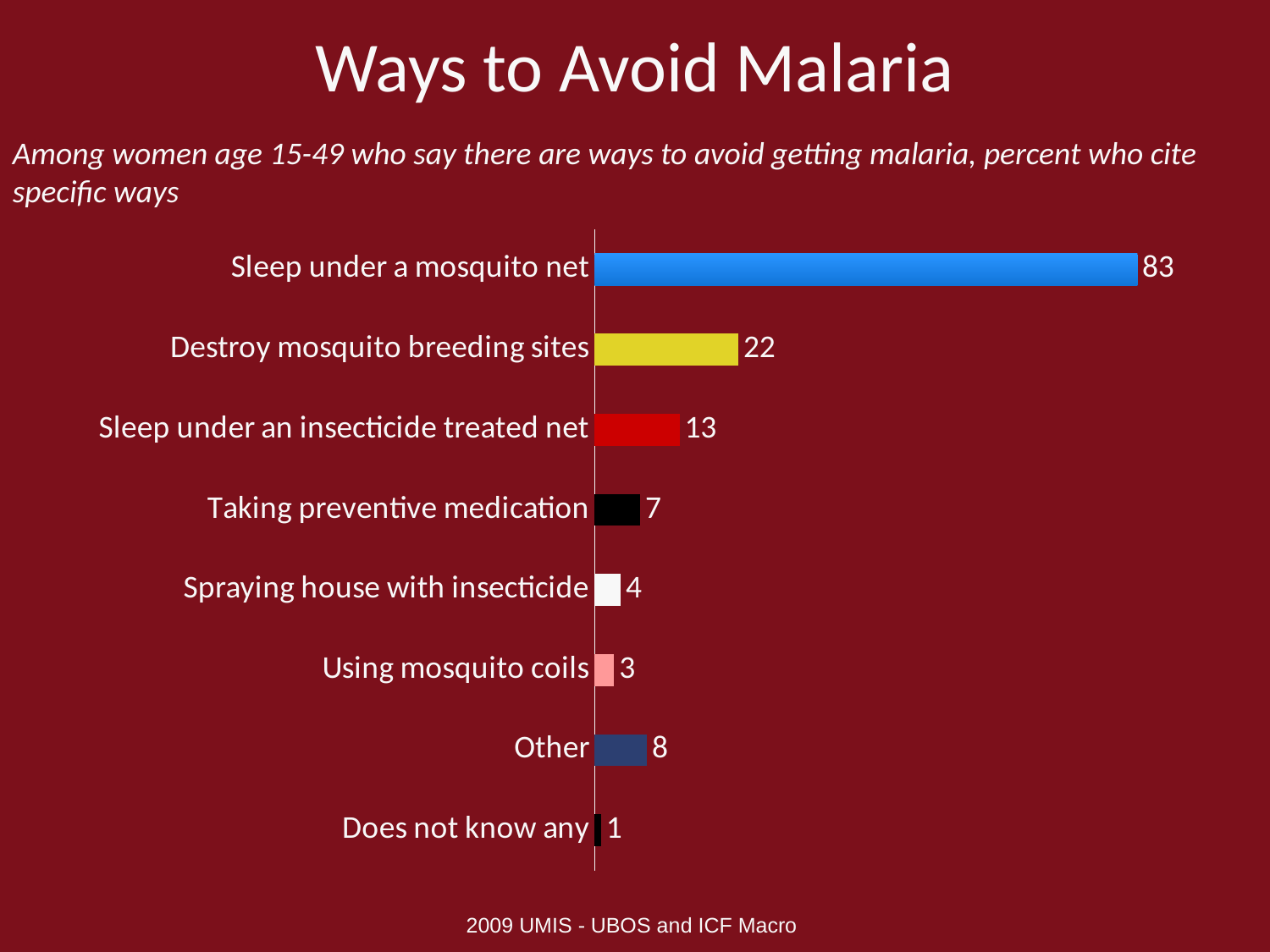

# Ways to Avoid Malaria
Among women age 15-49 who say there are ways to avoid getting malaria, percent who cite specific ways

### Chart

| Category | Series 1 |
|---|---|
| Does not know any | 1.0 |
| Other | 8.0 |
| Using mosquito coils | 3.0 |
| Spraying house with insecticide | 4.0 |
| Taking preventive medication | 7.0 |
| Sleep under an insecticide treated net | 13.0 |
| Destroy mosquito breeding sites | 22.0 |
| Sleep under a mosquito net | 83.0 |
2009 UMIS - UBOS and ICF Macro